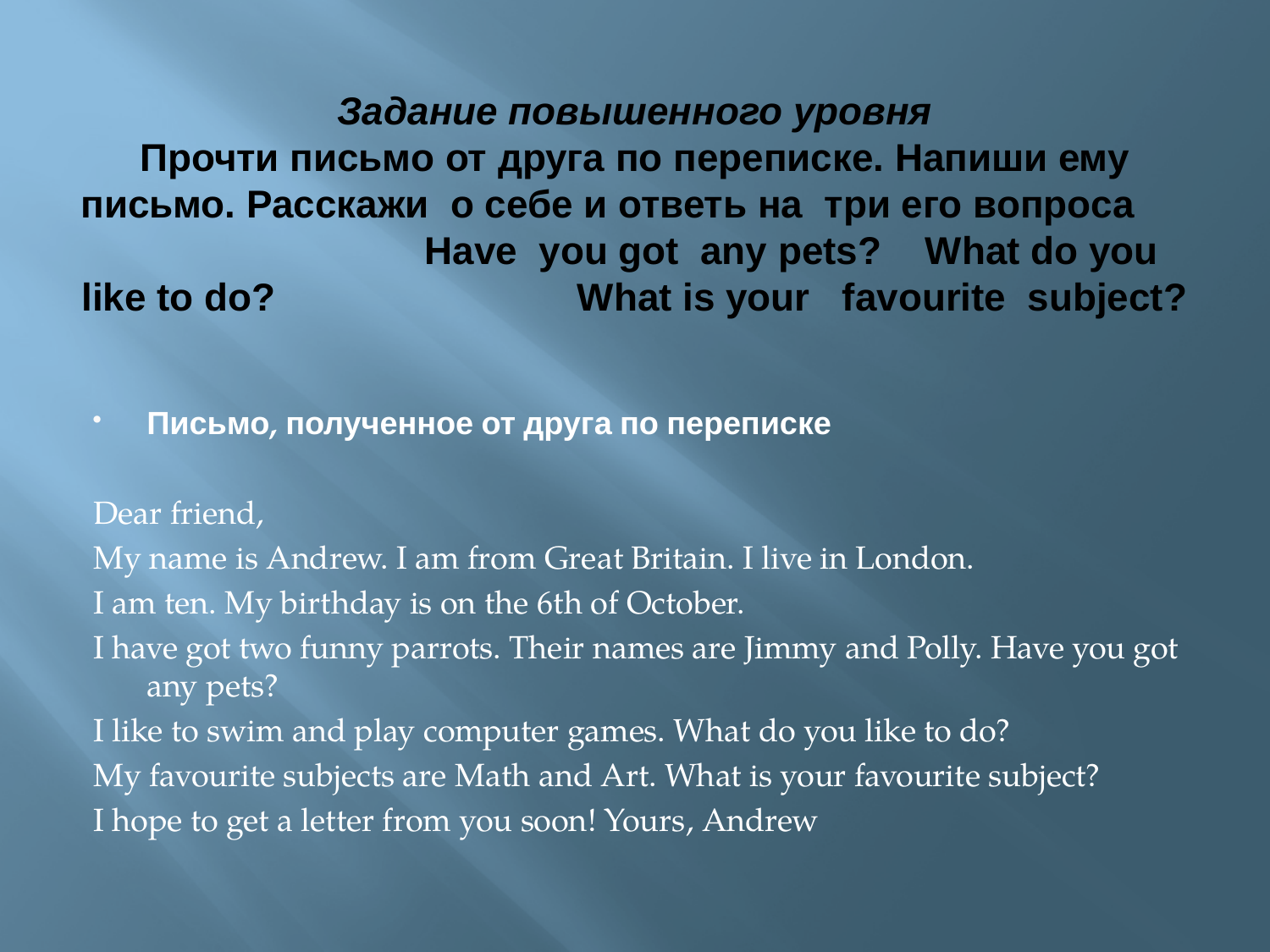

# Задание повышенного уровня Прочти письмо от друга по переписке. Напиши ему письмо. Расскажи  о себе и ответь на  три его вопроса                                   Have  you got  any pets?    What do you like to do?                            What is your   favourite  subject?
Письмо, полученное от друга по переписке

Dear friend,
My name is Andrew. I am from Great Britain. I live in London.
I am ten. My birthday is on the 6th of October.
I have got two funny parrots. Their names are Jimmy and Polly. Have you got any pets?
I like to swim and play computer games. What do you like to do?
My favourite subjects are Math and Art. What is your favourite subject?
I hope to get a letter from you soon! Yours, Andrew